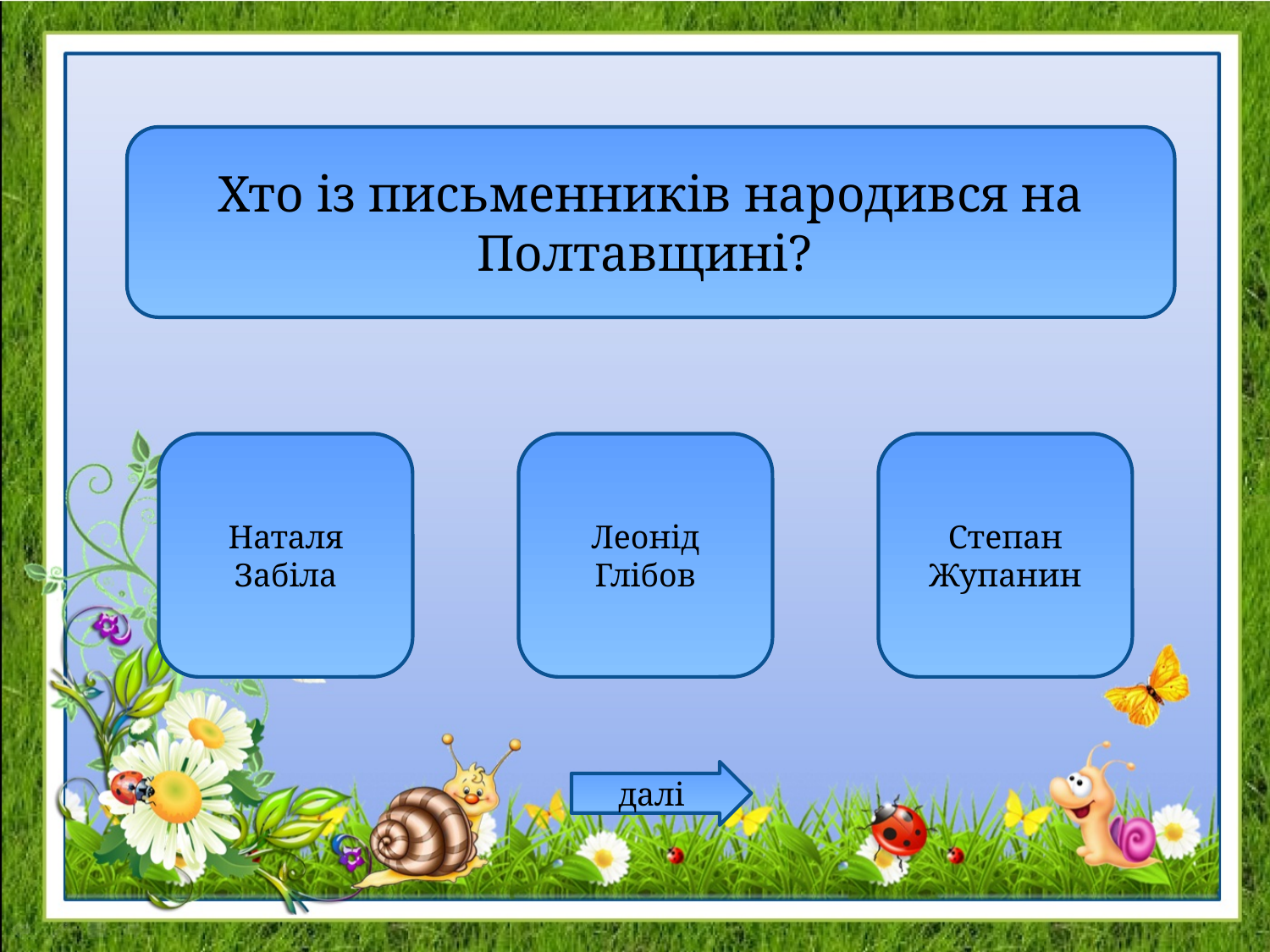

Хто із письменників народився на Полтавщині?
Наталя Забіла
Леонід Глібов
Степан Жупанин
далі